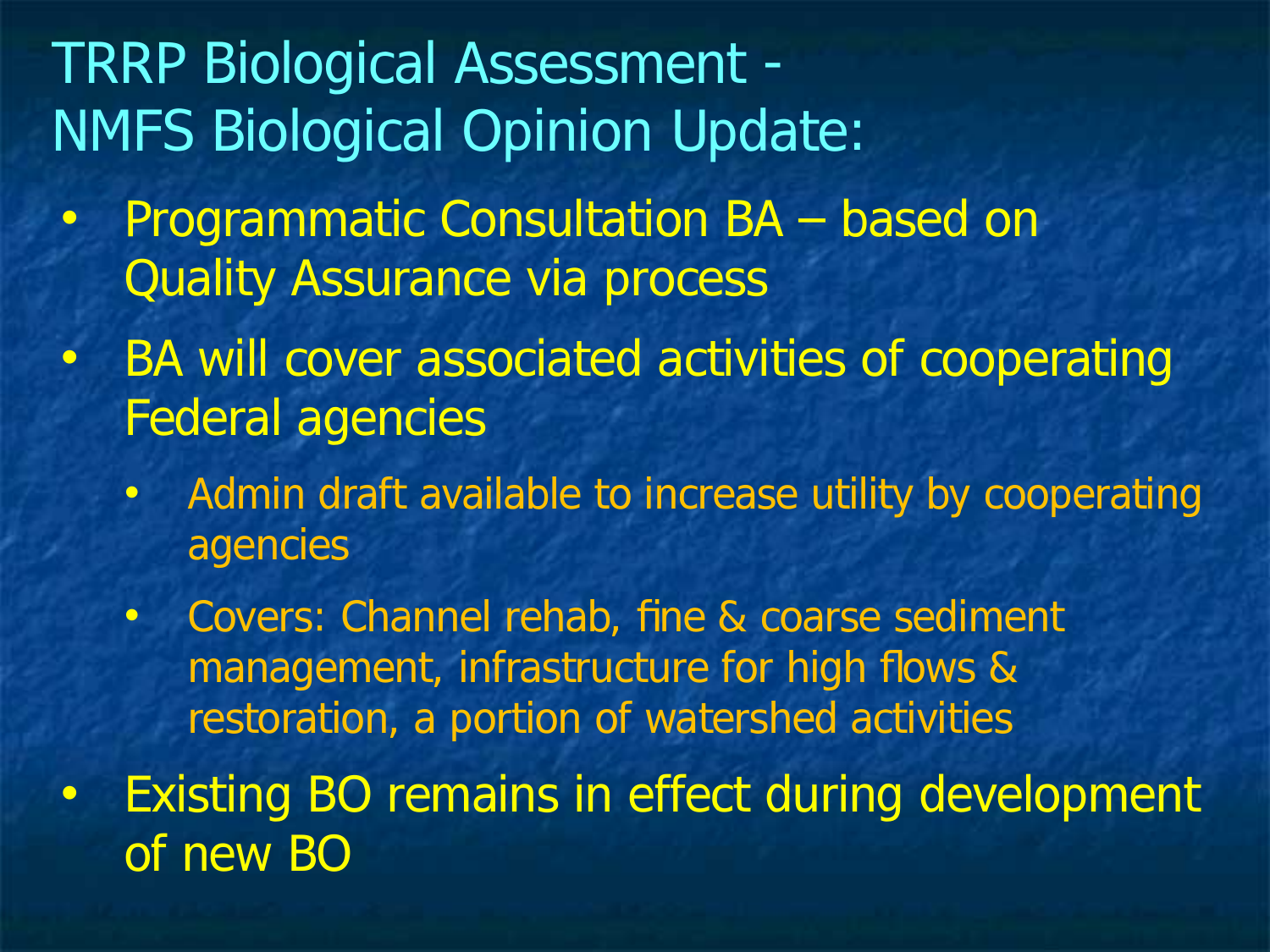

# TRRP Biological Assessment - NMFS Biological Opinion Update:
Programmatic Consultation BA – based on Quality Assurance via process
BA will cover associated activities of cooperating Federal agencies
Admin draft available to increase utility by cooperating agencies
Covers: Channel rehab, fine & coarse sediment management, infrastructure for high flows & restoration, a portion of watershed activities
Existing BO remains in effect during development of new BO